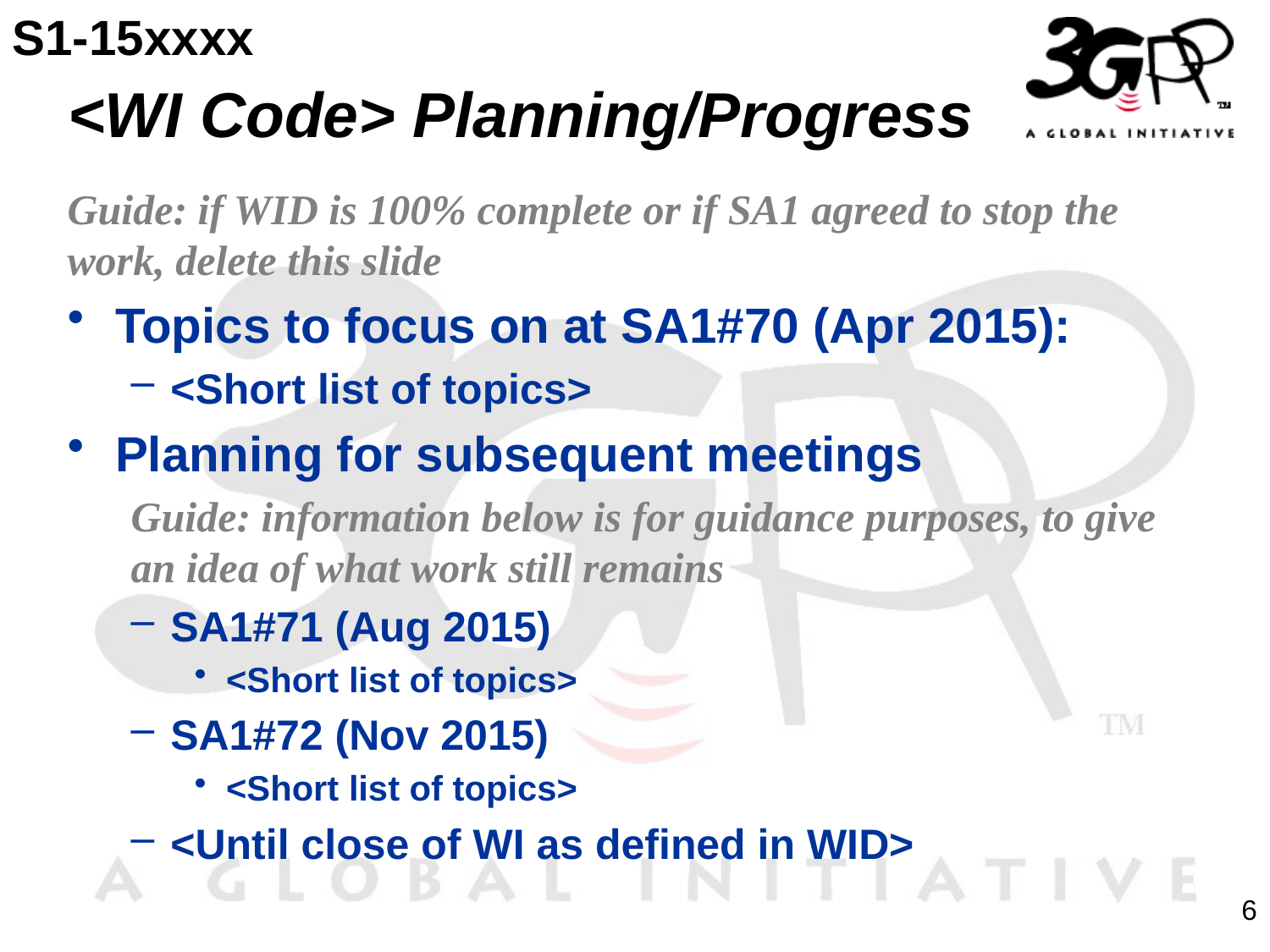

S1-15xxxx
# <WI Code> Planning/Progress
Guide: if WID is 100% complete or if SA1 agreed to stop the work, delete this slide
Topics to focus on at SA1#70 (Apr 2015):
<Short list of topics>
Planning for subsequent meetings
Guide: information below is for guidance purposes, to give an idea of what work still remains
SA1#71 (Aug 2015)
<Short list of topics>
SA1#72 (Nov 2015)
<Short list of topics>
<Until close of WI as defined in WID>
6